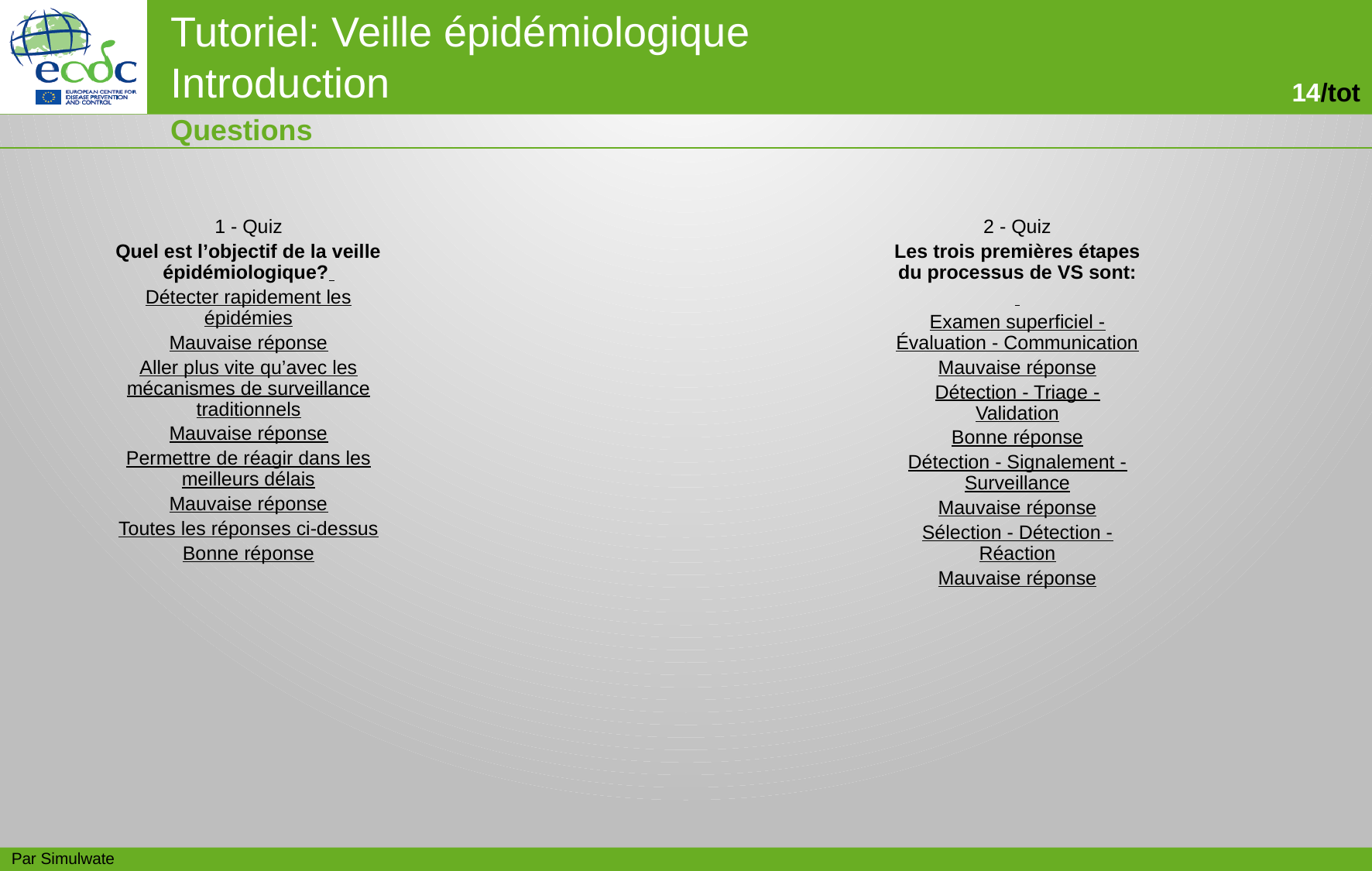

Questions

1 - Quiz
Quel est l’objectif de la veille épidémiologique?
Détecter rapidement les épidémies
Mauvaise réponse
Aller plus vite qu’avec les mécanismes de surveillance traditionnels
Mauvaise réponse
Permettre de réagir dans les meilleurs délais
Mauvaise réponse
Toutes les réponses ci-dessus
Bonne réponse

2 - Quiz
Les trois premières étapes du processus de VS sont:

Examen superficiel - Évaluation - Communication
Mauvaise réponse
Détection - Triage - Validation
Bonne réponse
Détection - Signalement - Surveillance
Mauvaise réponse
Sélection - Détection - Réaction
Mauvaise réponse